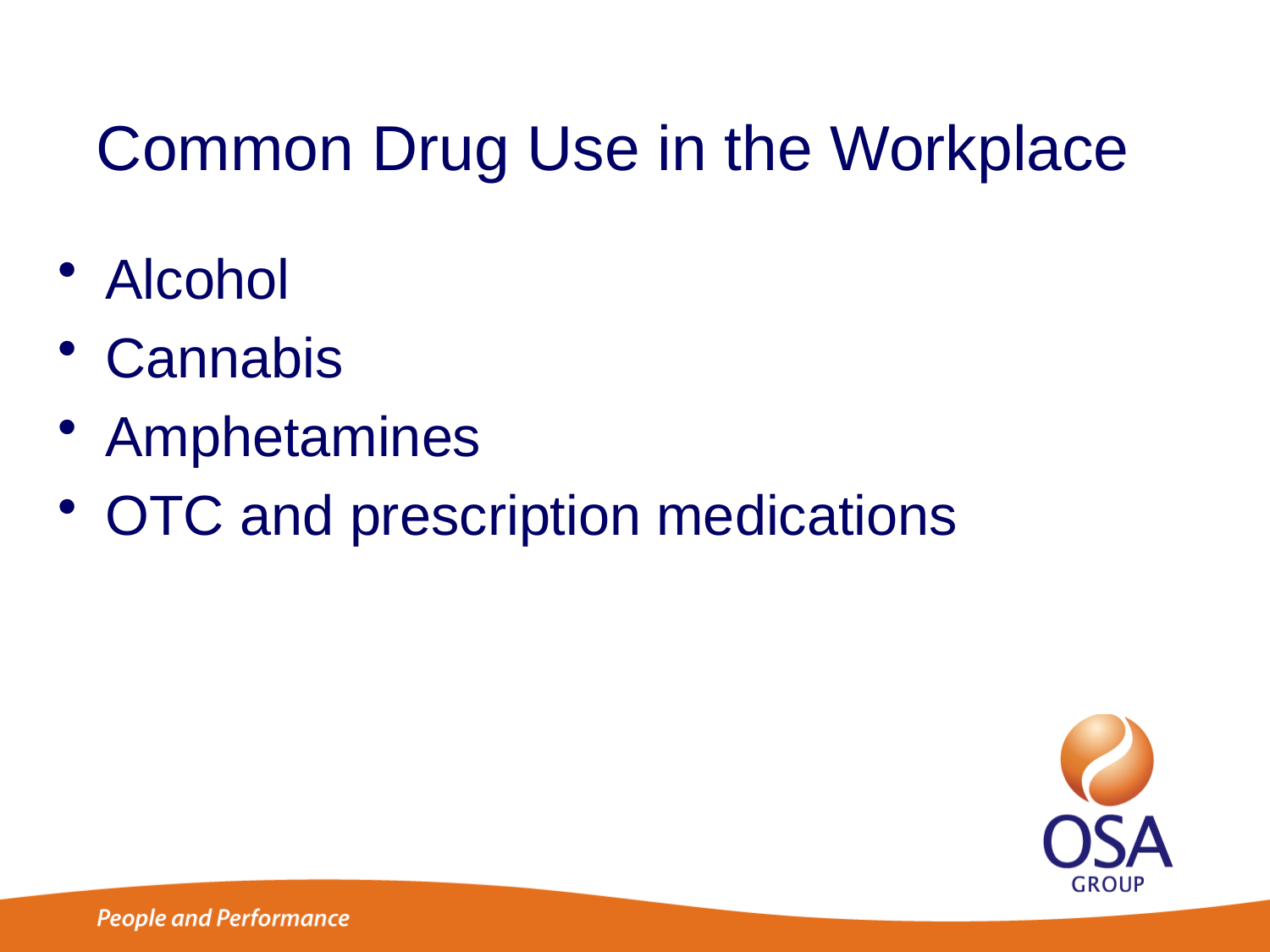

# Common Drug Use in the Workplace
Alcohol
Cannabis
Amphetamines
OTC and prescription medications